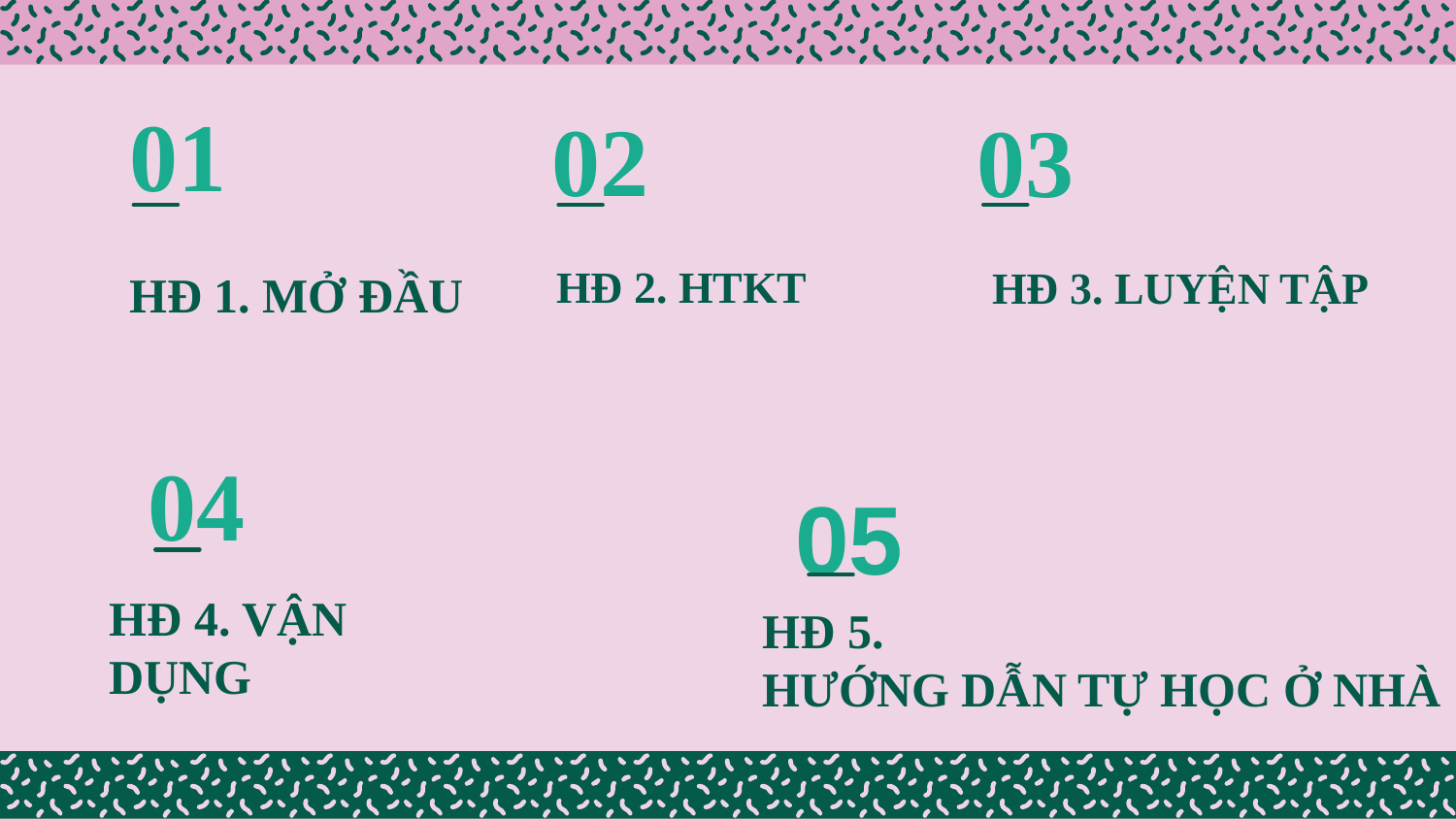

01
02
03
HĐ 2. HTKT
HĐ 3. LUYỆN TẬP
# HĐ 1. MỞ ĐẦU
04
05
HĐ 4. VẬN DỤNG
HĐ 5.
HƯỚNG DẪN TỰ HỌC Ở NHÀ